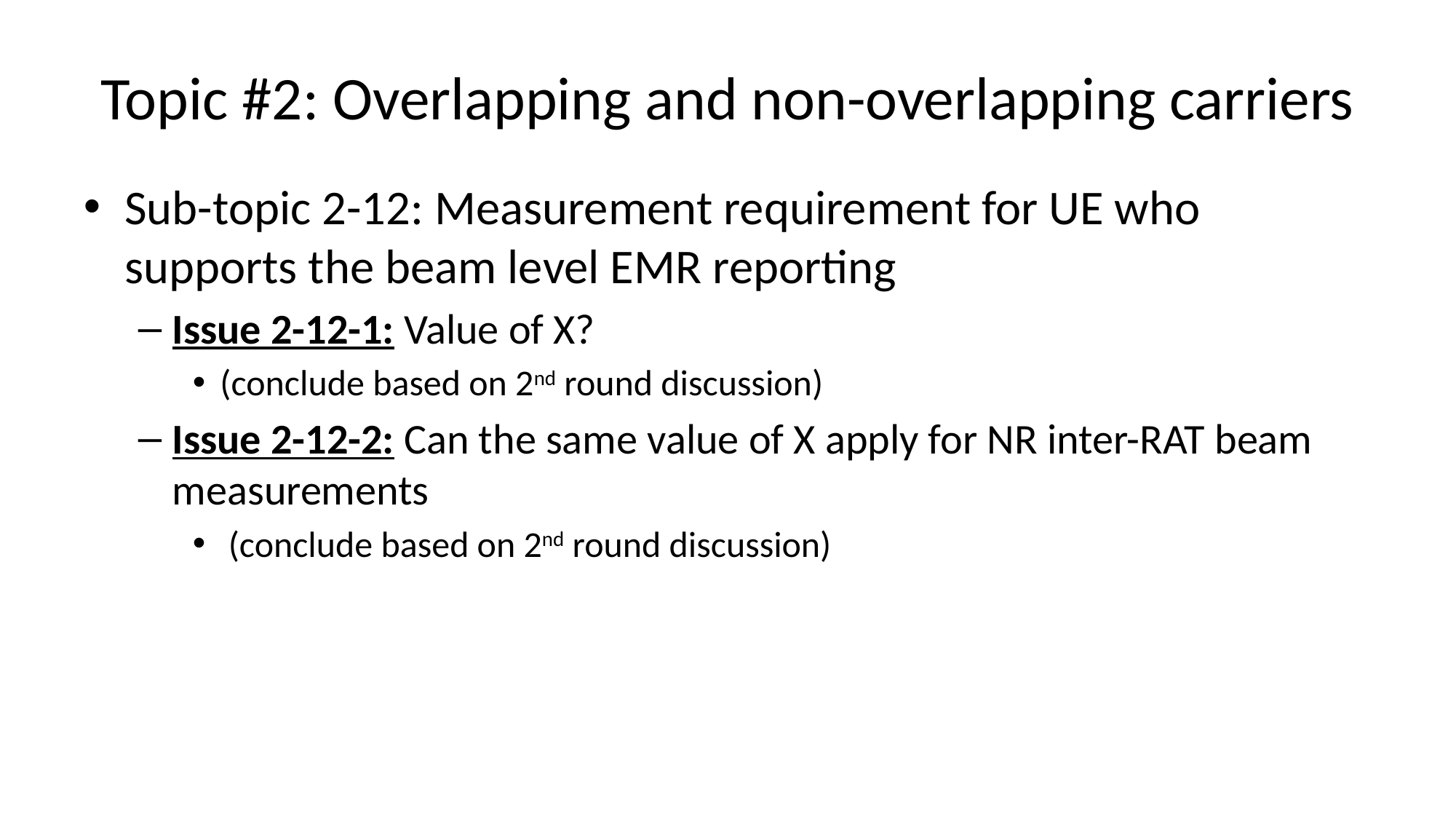

# Topic #2: Overlapping and non-overlapping carriers
Sub-topic 2-12: Measurement requirement for UE who supports the beam level EMR reporting
Issue 2-12-1: Value of X?
(conclude based on 2nd round discussion)
Issue 2-12-2: Can the same value of X apply for NR inter-RAT beam measurements
 (conclude based on 2nd round discussion)